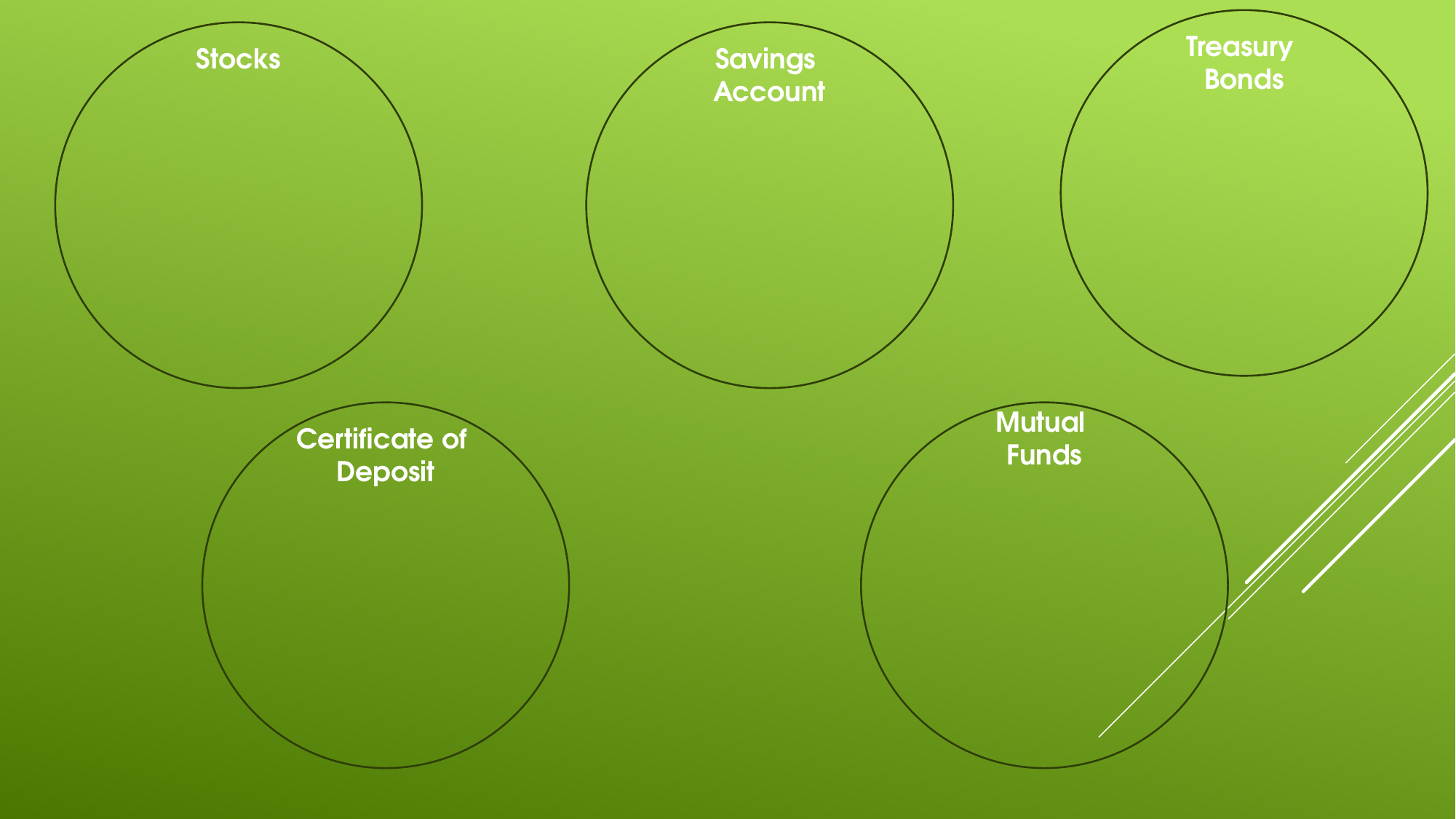

Treasury
Bonds

Stocks

Savings
Account

Certificate of
Deposit

Mutual
Funds